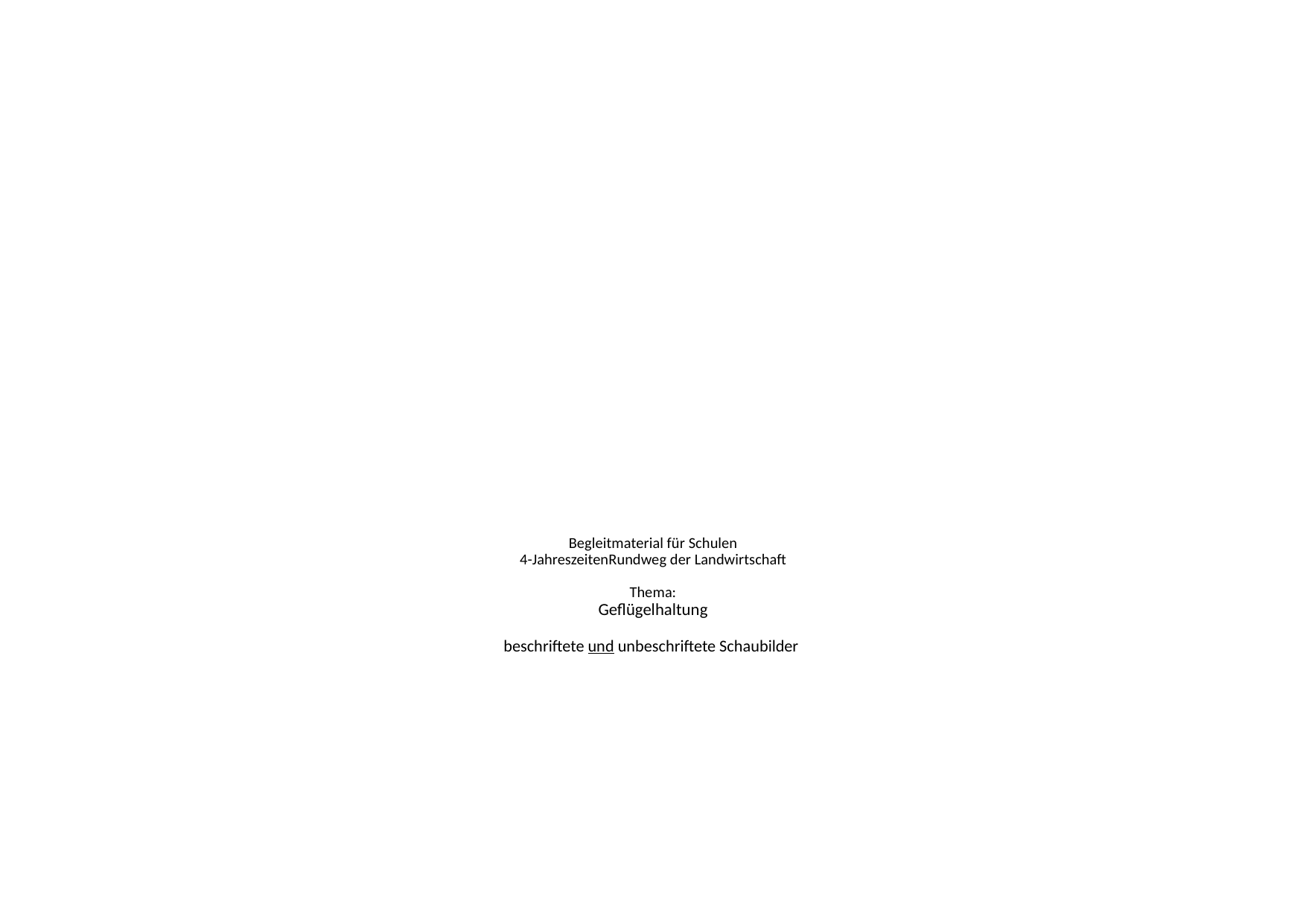

# Begleitmaterial für Schulen 4-JahreszeitenRundweg der Landwirtschaft Thema: Geflügelhaltung beschriftete und unbeschriftete Schaubilder